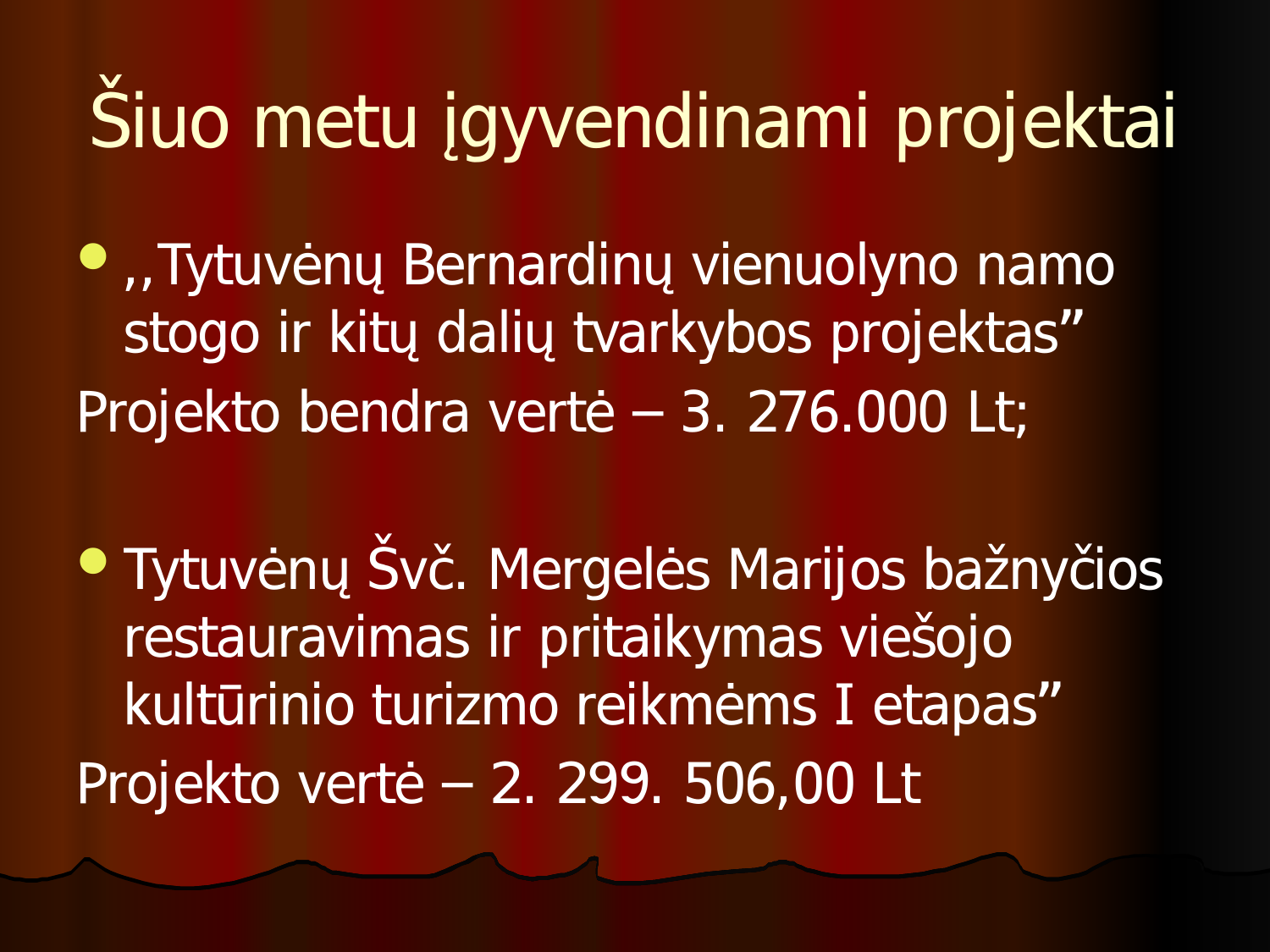

# Šiuo metu įgyvendinami projektai
,,Tytuvėnų Bernardinų vienuolyno namo stogo ir kitų dalių tvarkybos projektas’’
Projekto bendra vertė – 3. 276.000 Lt;

Tytuvėnų Švč. Mergelės Marijos bažnyčios restauravimas ir pritaikymas viešojo kultūrinio turizmo reikmėms I etapas’’
Projekto vertė – 2. 299. 506,00 Lt